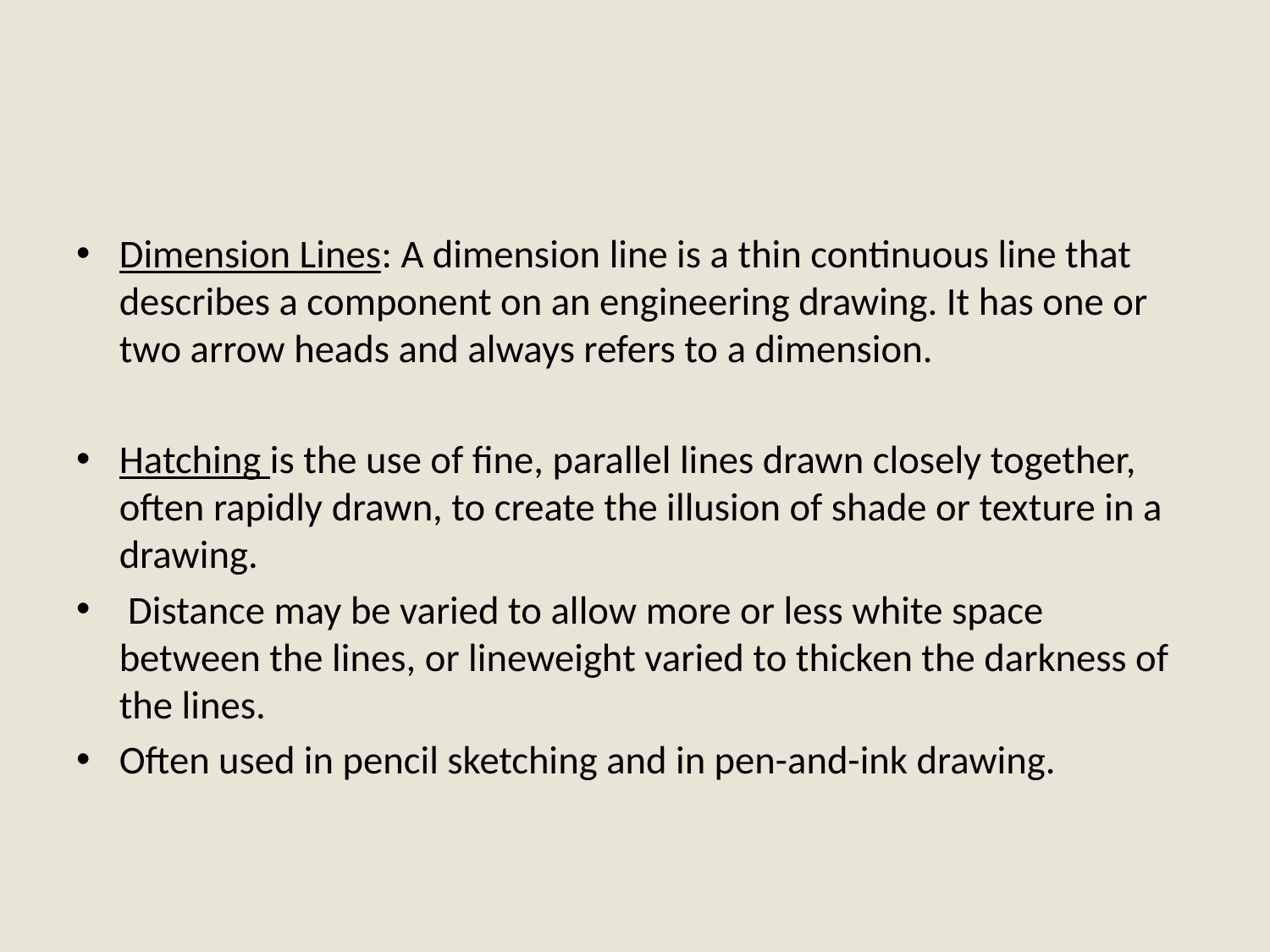

#
Dimension Lines: A dimension line is a thin continuous line that describes a component on an engineering drawing. It has one or two arrow heads and always refers to a dimension.

Hatching is the use of fine, parallel lines drawn closely together, often rapidly drawn, to create the illusion of shade or texture in a drawing.
 Distance may be varied to allow more or less white space between the lines, or lineweight varied to thicken the darkness of the lines.
Often used in pencil sketching and in pen-and-ink drawing.